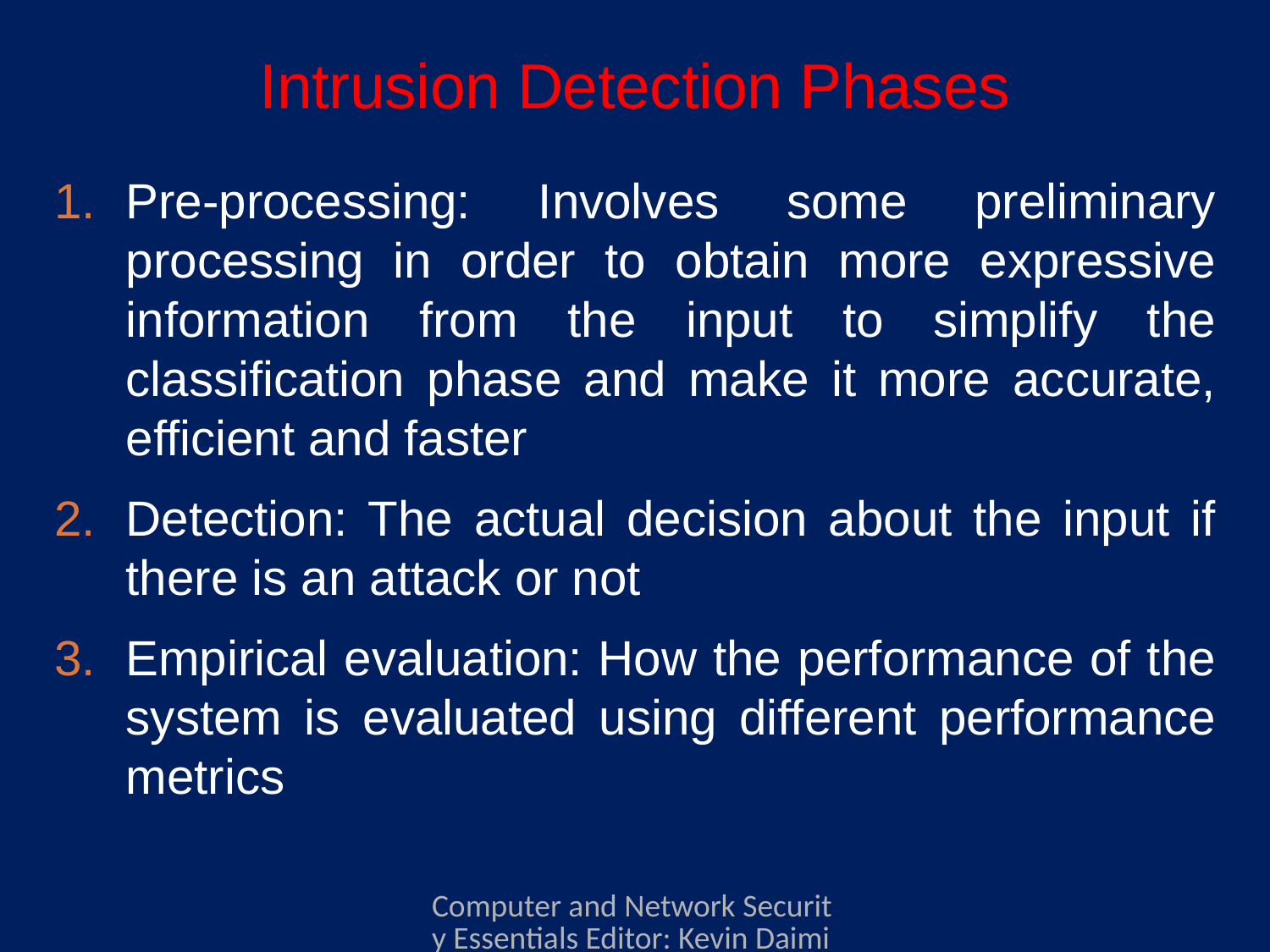

# Intrusion Detection Phases
Pre-processing: Involves some preliminary processing in order to obtain more expressive information from the input to simplify the classification phase and make it more accurate, efficient and faster
Detection: The actual decision about the input if there is an attack or not
Empirical evaluation: How the performance of the system is evaluated using different performance metrics

Computer and Network Security Essentials Editor: Kevin Daimi Associate Editors: Guillermo Francia, Levent Ertaul, Luis H. Encinas, Eman El-Sheikh Published by Springer